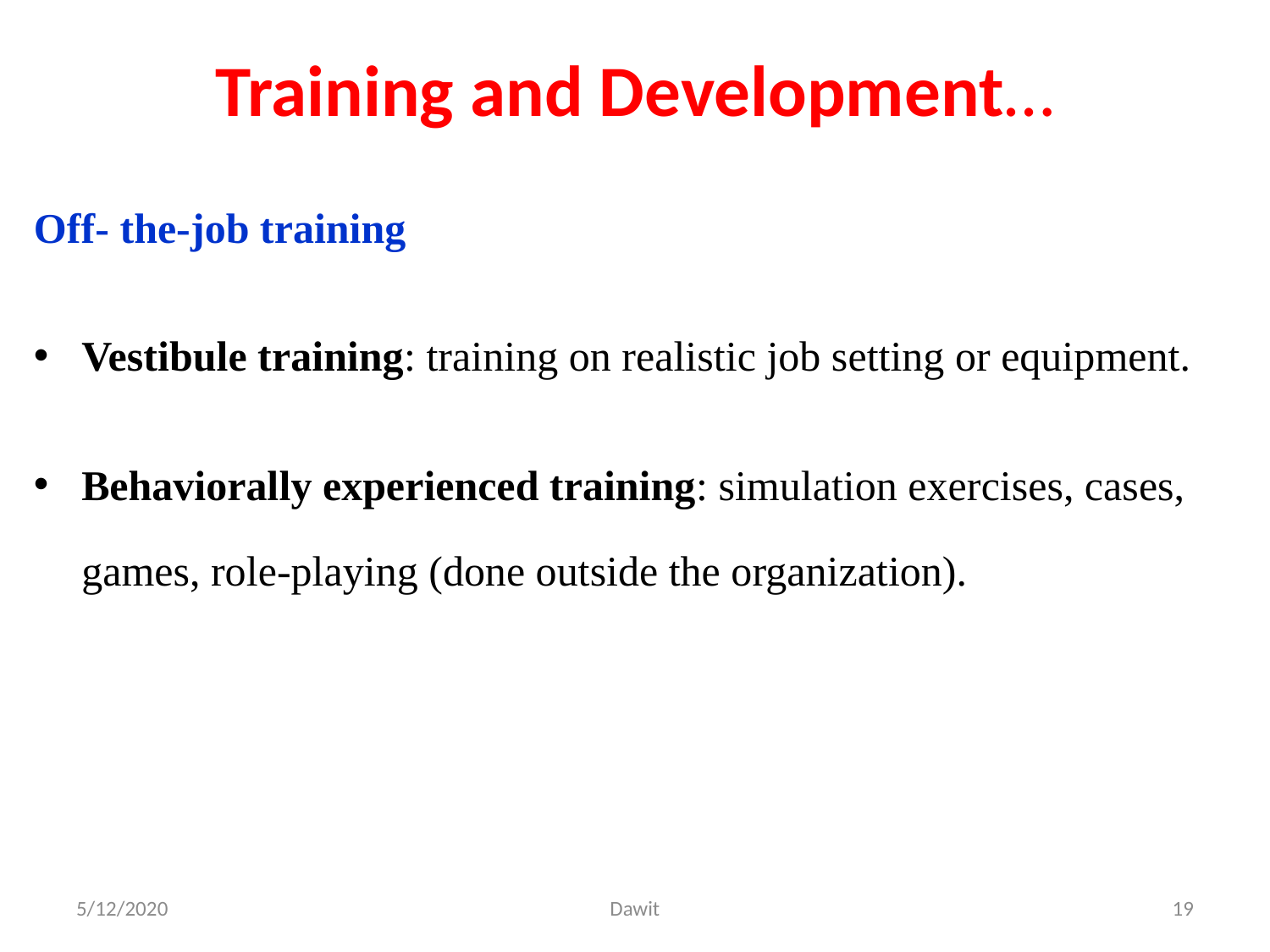

# Training and Development…
Off- the-job training
Vestibule training: training on realistic job setting or equipment.
Behaviorally experienced training: simulation exercises, cases, games, role-playing (done outside the organization).

5/12/2020
Dawit
19